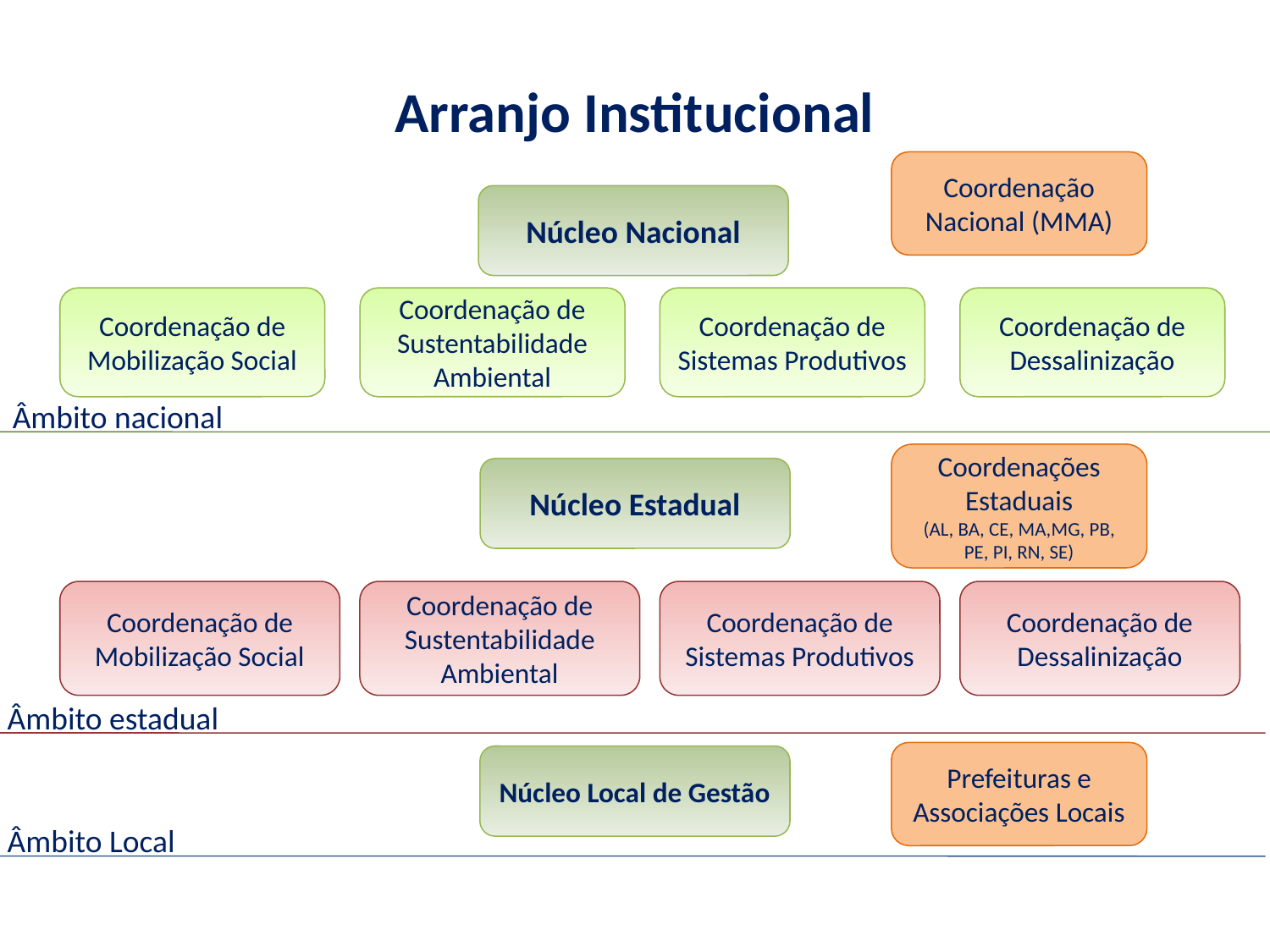

Arranjo Institucional
Coordenação Nacional (MMA)
Núcleo Nacional
Coordenação de Mobilização Social
Coordenação de Sustentabilidade Ambiental
Coordenação de Sistemas Produtivos
Coordenação de Dessalinização
Âmbito nacional

Coordenações Estaduais
(AL, BA, CE, MA,MG, PB, PE, PI, RN, SE)
Núcleo Estadual
Coordenação de Mobilização Social
Coordenação de Sustentabilidade Ambiental
Coordenação de Sistemas Produtivos
Coordenação de Dessalinização
Âmbito estadual

Prefeituras e Associações Locais
Núcleo Local de Gestão
Âmbito Local